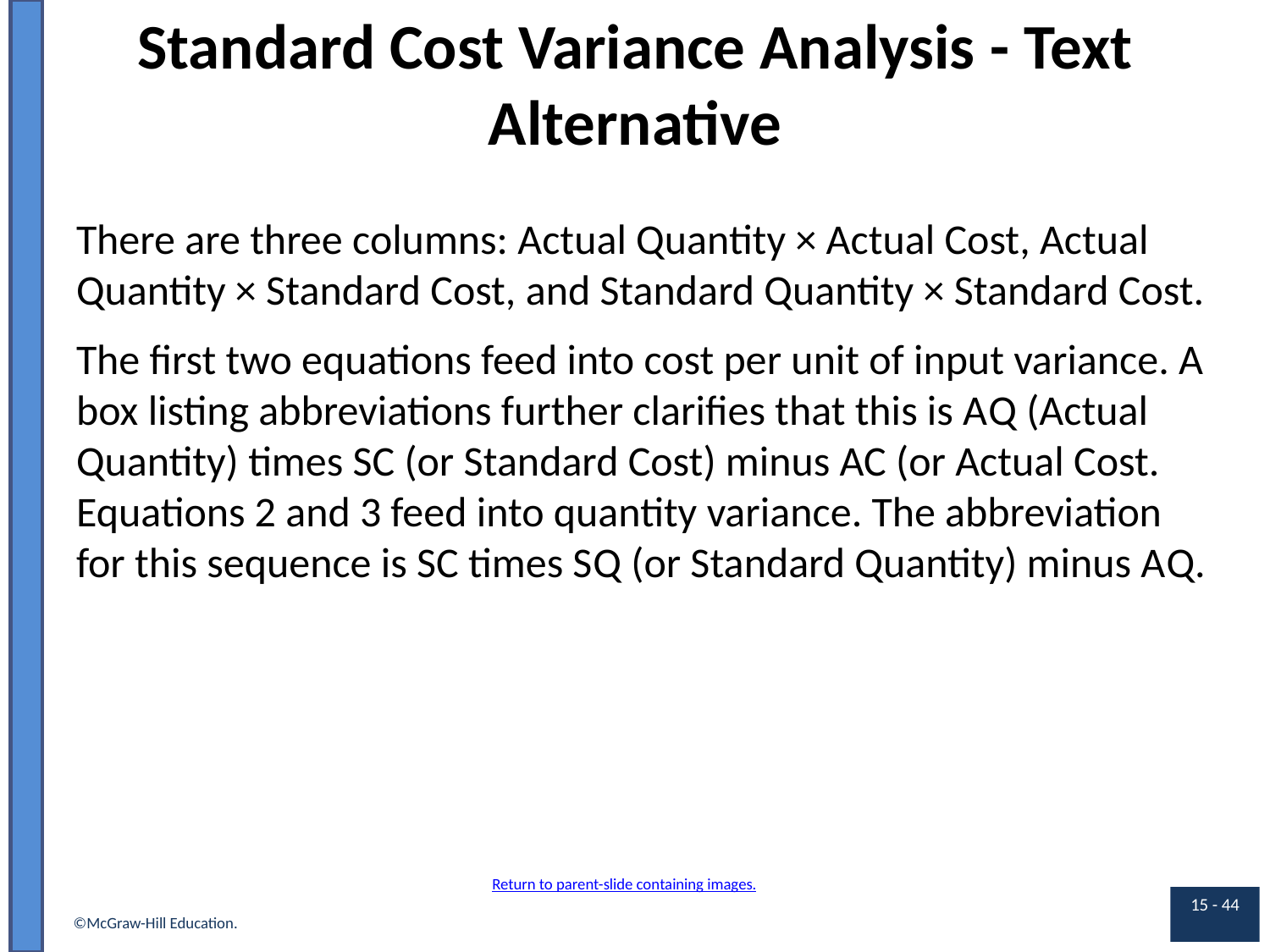

# Standard Cost Variance Analysis - Text Alternative
There are three columns: Actual Quantity × Actual Cost, Actual Quantity × Standard Cost, and Standard Quantity × Standard Cost.
The first two equations feed into cost per unit of input variance. A box listing abbreviations further clarifies that this is A Q (Actual Quantity) times SC (or Standard Cost) minus AC (or Actual Cost. Equations 2 and 3 feed into quantity variance. The abbreviation for this sequence is SC times S Q (or Standard Quantity) minus A Q.
Return to parent-slide containing images.